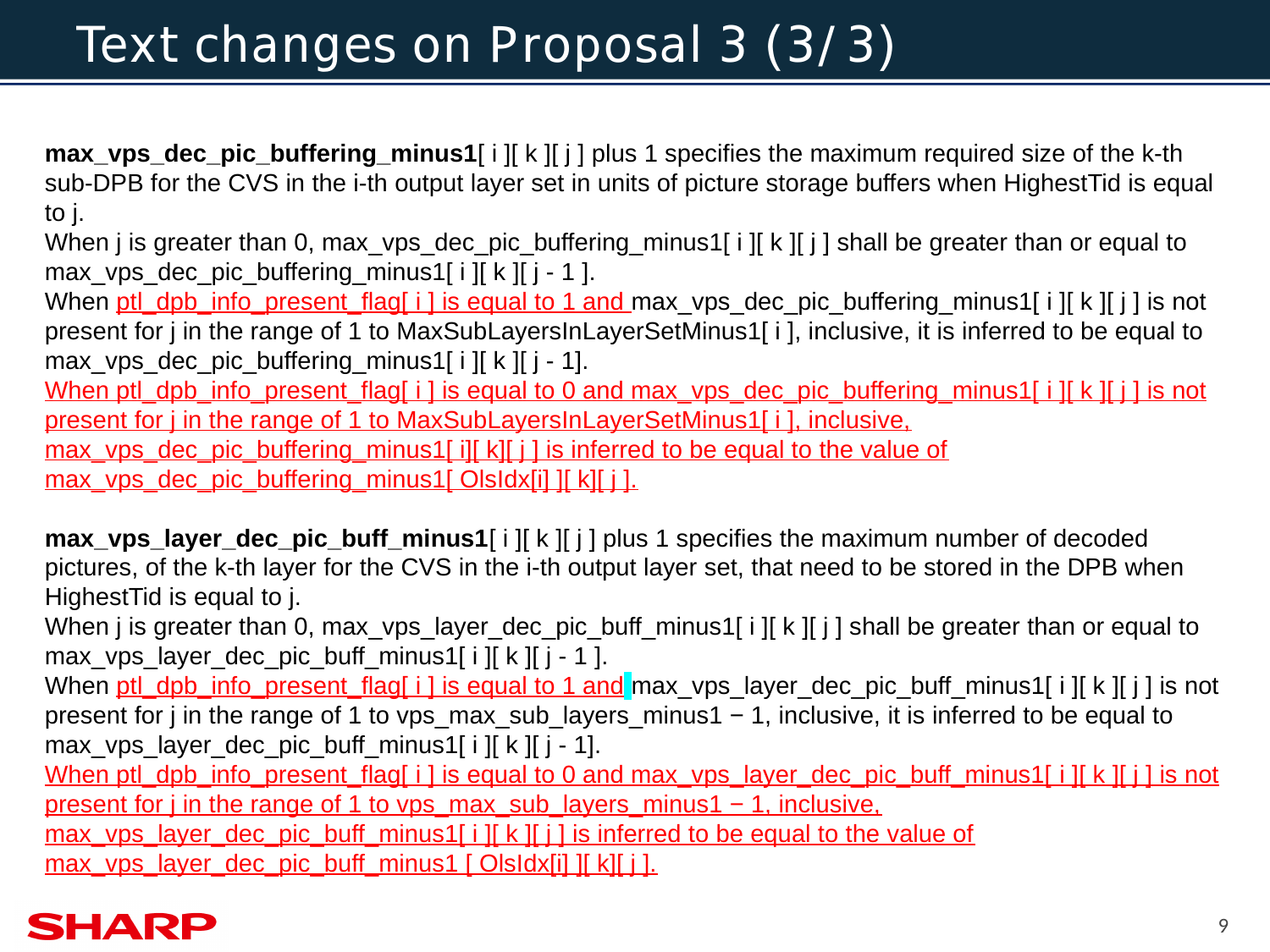

# Text changes on Proposal 3 (3/3)
max_vps_dec_pic_buffering_minus1[ i ][ k ][ j ] plus 1 specifies the maximum required size of the k-th sub-DPB for the CVS in the i-th output layer set in units of picture storage buffers when HighestTid is equal to j.
When j is greater than 0, max_vps_dec_pic_buffering_minus1[ i ][ k ][ j ] shall be greater than or equal to max_vps_dec_pic_buffering_minus1[ i ][ k ][ j ‑ 1 ].
When ptl_dpb_info_present_flag[ i ] is equal to 1 and max_vps_dec_pic_buffering_minus1[ i ][ k ][ j ] is not present for j in the range of 1 to MaxSubLayersInLayerSetMinus1[ i ], inclusive, it is inferred to be equal to max_vps_dec_pic_buffering_minus1[ i ][ k ][ j ‑ 1].
When ptl_dpb_info_present_flag[ i ] is equal to 0 and max_vps_dec_pic_buffering_minus1[ i ][ k ][ j ] is not present for j in the range of 1 to MaxSubLayersInLayerSetMinus1[ i ], inclusive, max_vps_dec_pic_buffering_minus1[ i][ k][ j ] is inferred to be equal to the value of max_vps_dec_pic_buffering_minus1[ OlsIdx[i] ][ k][ j ].

max_vps_layer_dec_pic_buff_minus1[ i ][ k ][ j ] plus 1 specifies the maximum number of decoded pictures, of the k-th layer for the CVS in the i-th output layer set, that need to be stored in the DPB when HighestTid is equal to j.
When j is greater than 0, max_vps_layer_dec_pic_buff_minus1[ i ][ k ][ j ] shall be greater than or equal to max_vps_layer_dec_pic_buff_minus1[ i ][ k ][ j ‑ 1 ].
When ptl_dpb_info_present_flag[ i ] is equal to 1 and max_vps_layer_dec_pic_buff_minus1[ i ][ k ][ j ] is not present for j in the range of 1 to vps_max_sub_layers_minus1 − 1, inclusive, it is inferred to be equal to max_vps_layer_dec_pic_buff_minus1[ i ][ k ][ j ‑ 1].
When ptl_dpb_info_present_flag[ i ] is equal to 0 and max_vps_layer_dec_pic_buff_minus1[ i ][ k ][ j ] is not present for j in the range of 1 to vps_max_sub_layers_minus1 − 1, inclusive, max_vps_layer_dec_pic_buff_minus1[ i ][ k ][ j ] is inferred to be equal to the value of max_vps_layer_dec_pic_buff_minus1 [ OlsIdx[i] ][ k][ j ].

9